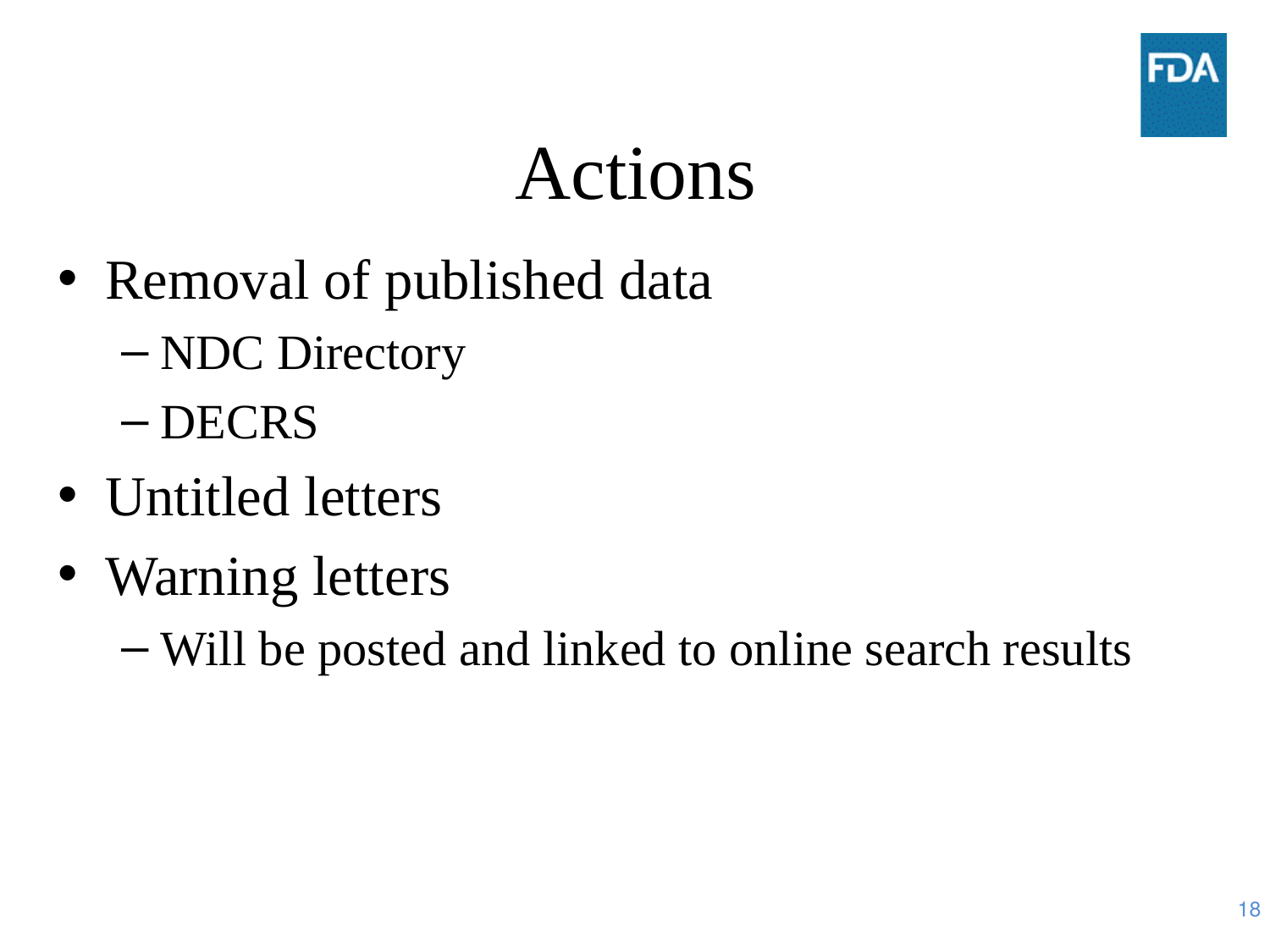

# Actions
Removal of published data
NDC Directory
DECRS
Untitled letters
Warning letters
Will be posted and linked to online search results